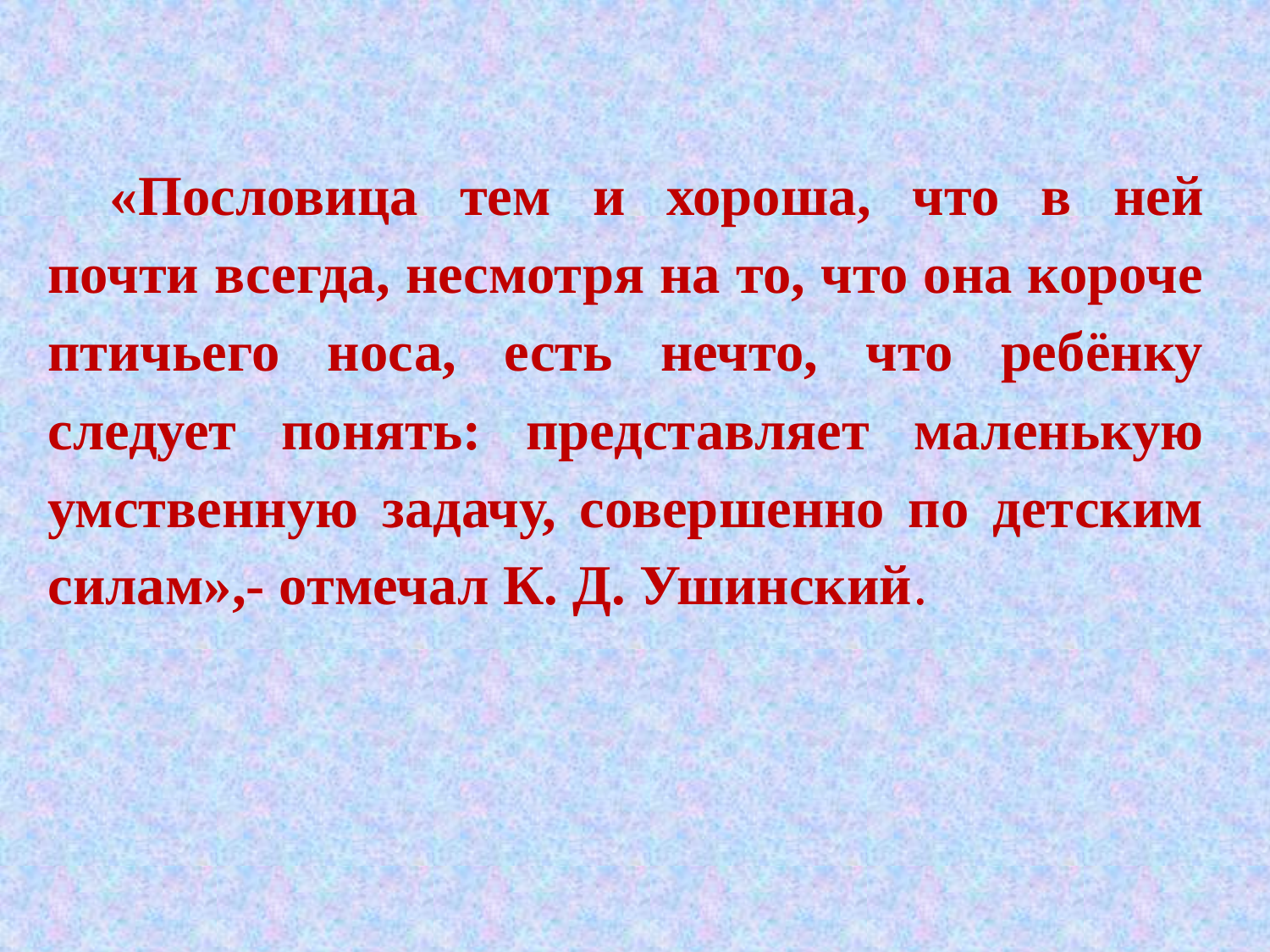

«Пословица тем и хороша, что в ней почти всегда, несмотря на то, что она короче птичьего носа, есть нечто, что ребёнку следует понять: представляет маленькую умственную задачу, совершенно по детским силам»,- отмечал К. Д. Ушинский.